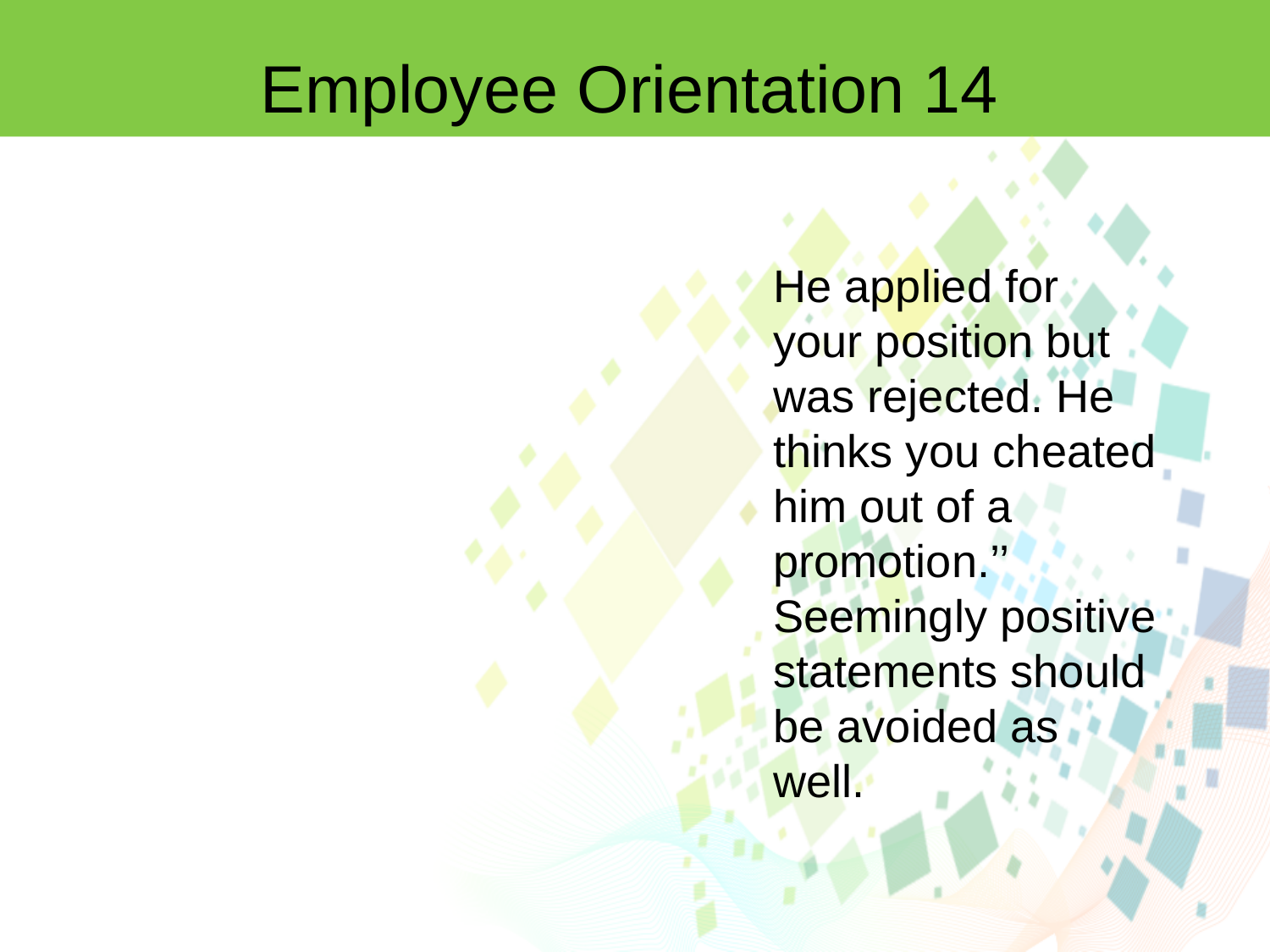

Employee Orientation 14
He applied for your position but was rejected. He thinks you cheated him out of a promotion.’’
Seemingly positive statements should be avoided as well.